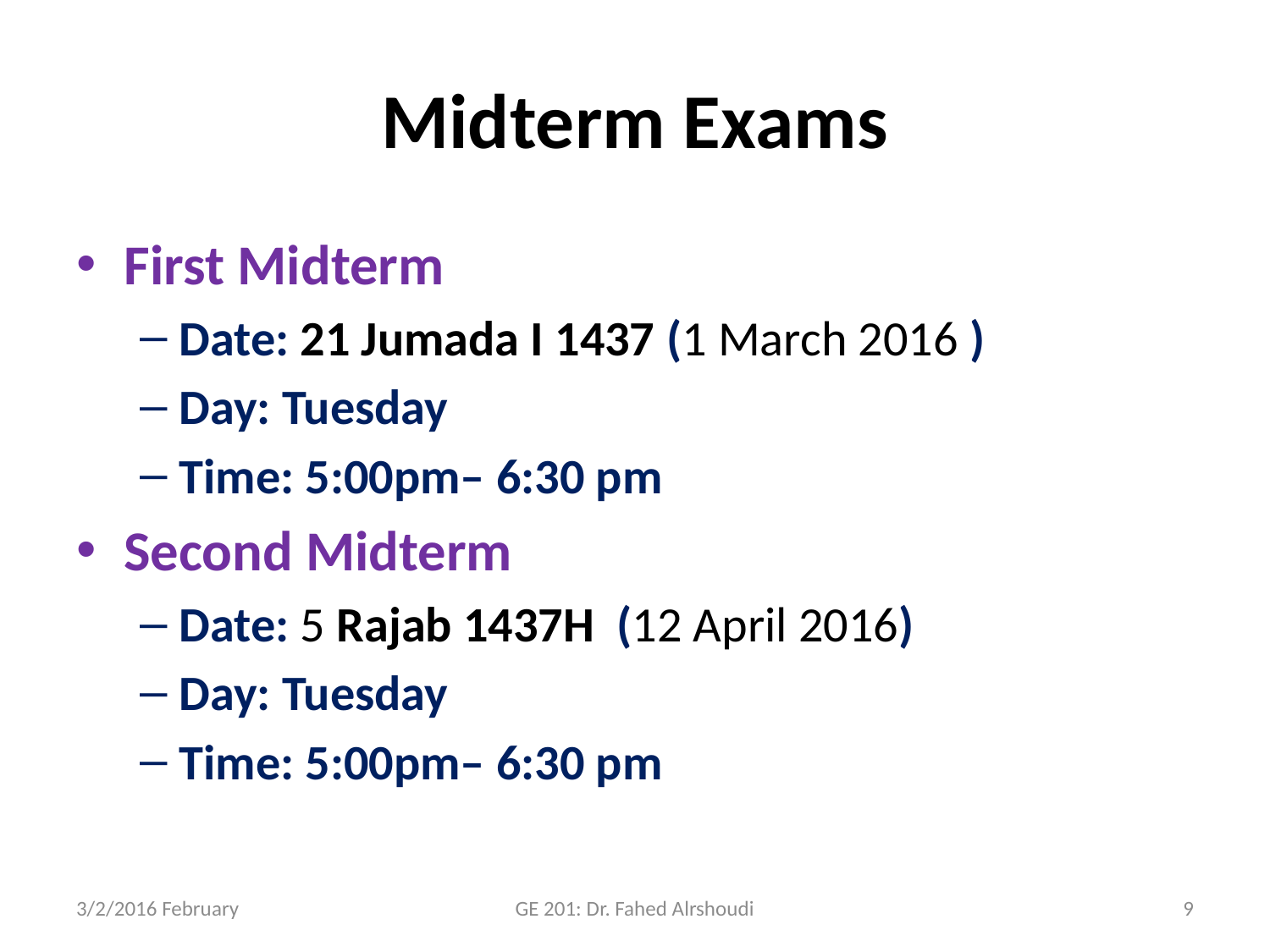

# Midterm Exams
First Midterm
Date: 21 Jumada I 1437 (1 March 2016 )
Day: Tuesday
Time: 5:00pm– 6:30 pm
Second Midterm
Date: 5 Rajab 1437H  (12 April 2016)
Day: Tuesday
Time: 5:00pm– 6:30 pm

3/2/2016 February
GE 201: Dr. Fahed Alrshoudi
9